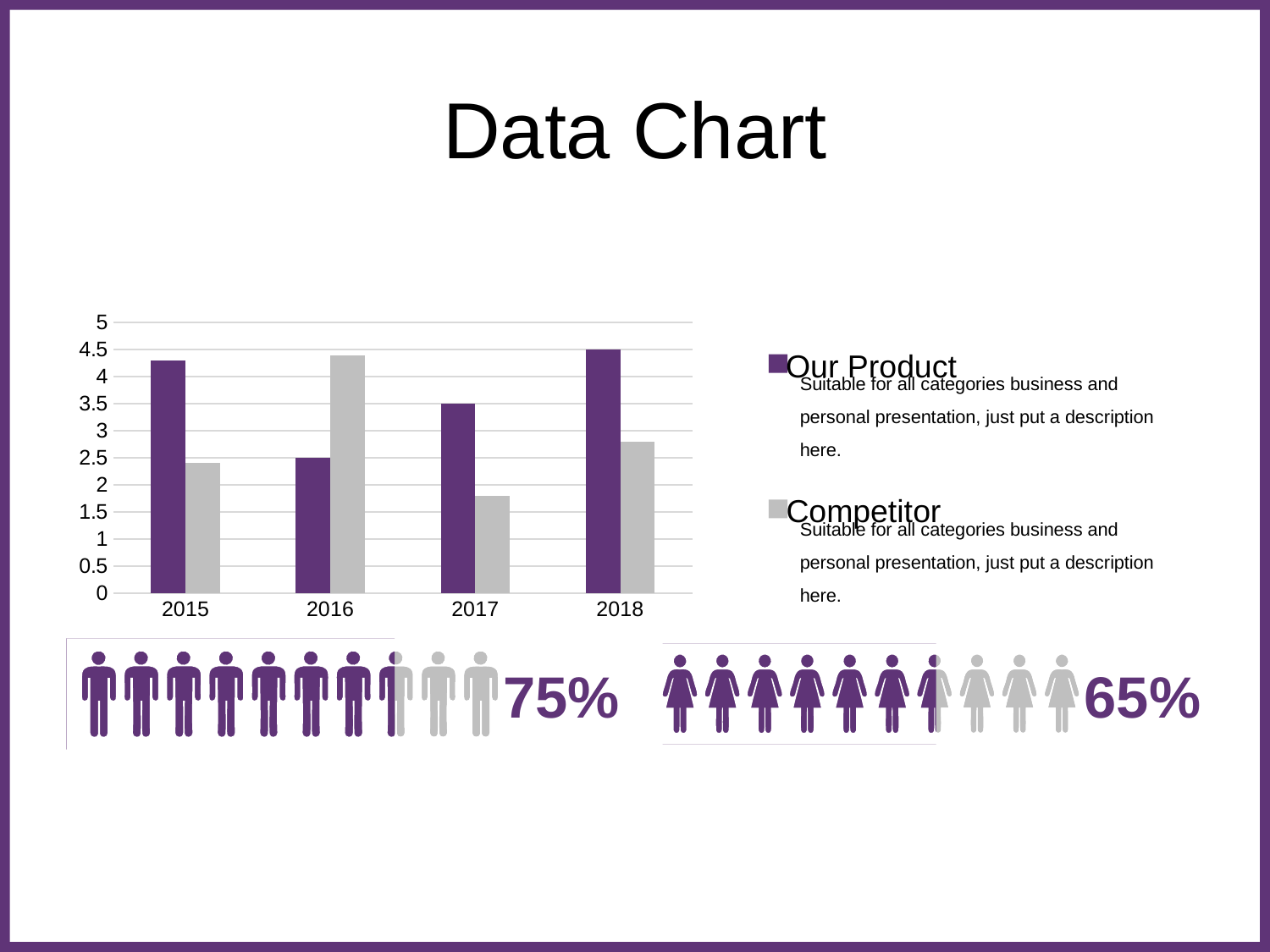

# Data Chart

### Chart

| Category | Series 1 | Series 2 |
|---|---|---|
| 2015 | 4.3 | 2.4 |
| 2016 | 2.5 | 4.4 |
| 2017 | 3.5 | 1.8 |
| 2018 | 4.5 | 2.8 |
Our Product

Suitable for all categories business and personal presentation, just put a description here.
Competitor

Suitable for all categories business and personal presentation, just put a description here.

75%
65%